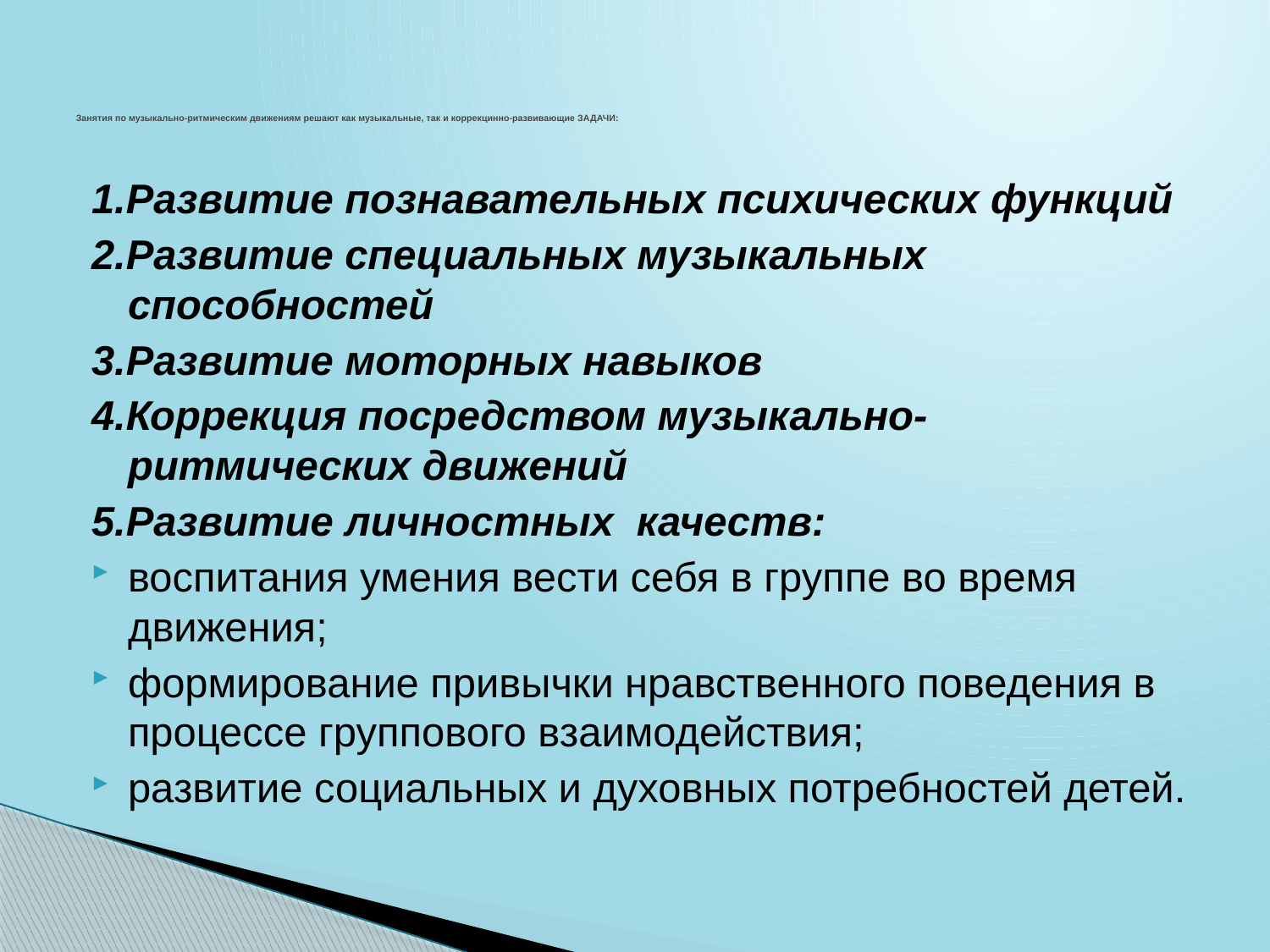

# Занятия по музыкально-ритмическим движениям решают как музыкальные, так и коррекцинно-развивающие ЗАДАЧИ:
1.Развитие познавательных психических функций
2.Развитие специальных музыкальных способностей
3.Развитие моторных навыков
4.Коррекция посредством музыкально-ритмических движений
5.Развитие личностных  качеств:
воспитания умения вести себя в группе во время движения;
формирование привычки нравственного поведения в процессе группового взаимодействия;
развитие социальных и духовных потребностей детей.